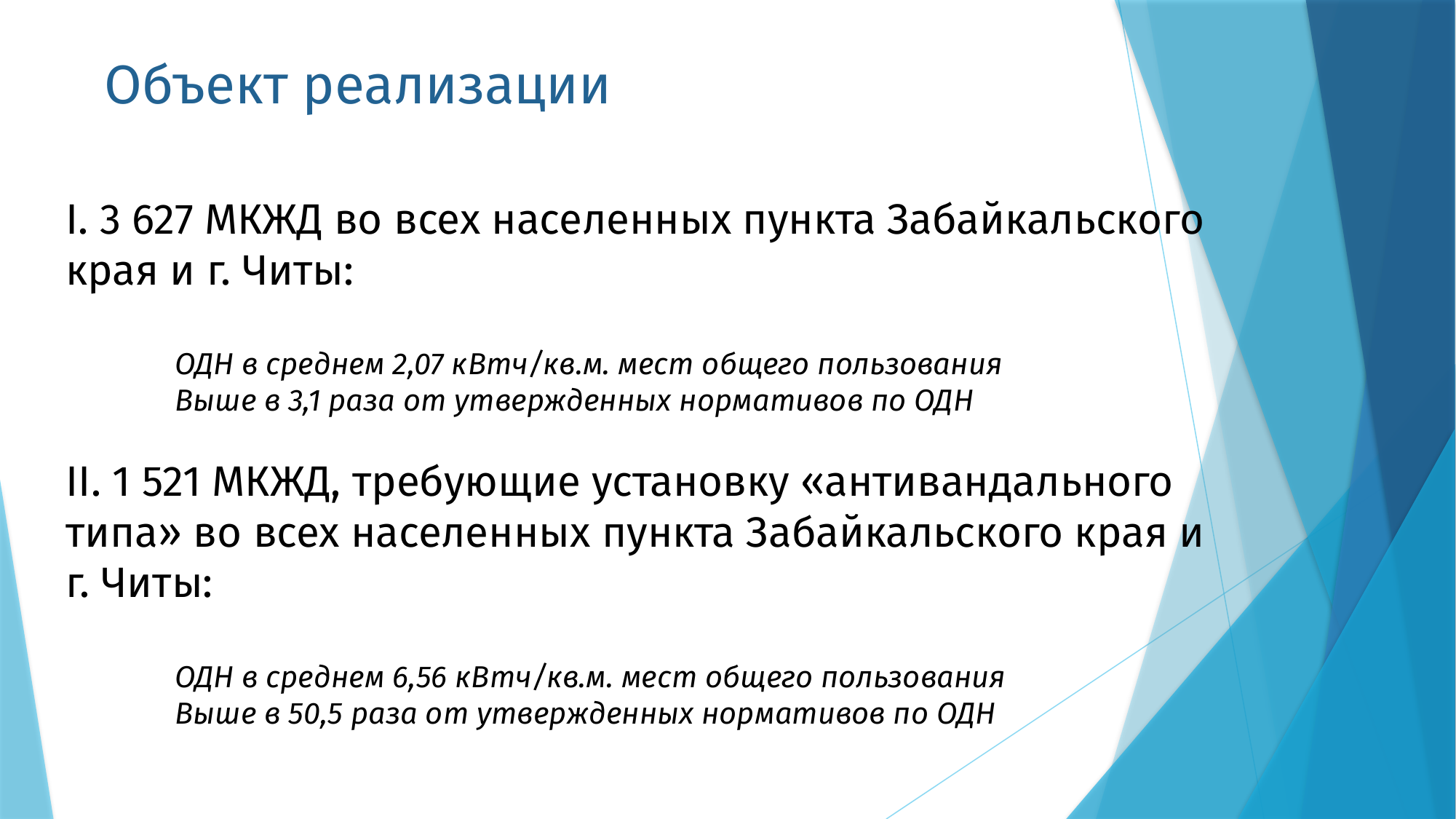

Объект реализации

I. 3 627 МКЖД во всех населенных пункта Забайкальского края и г. Читы:

	ОДН в среднем 2,07 кВтч/кв.м. мест общего пользования
	Выше в 3,1 раза от утвержденных нормативов по ОДН

II. 1 521 МКЖД, требующие установку «антивандального типа» во всех населенных пункта Забайкальского края и г. Читы:

	ОДН в среднем 6,56 кВтч/кв.м. мест общего пользования
	Выше в 50,5 раза от утвержденных нормативов по ОДН